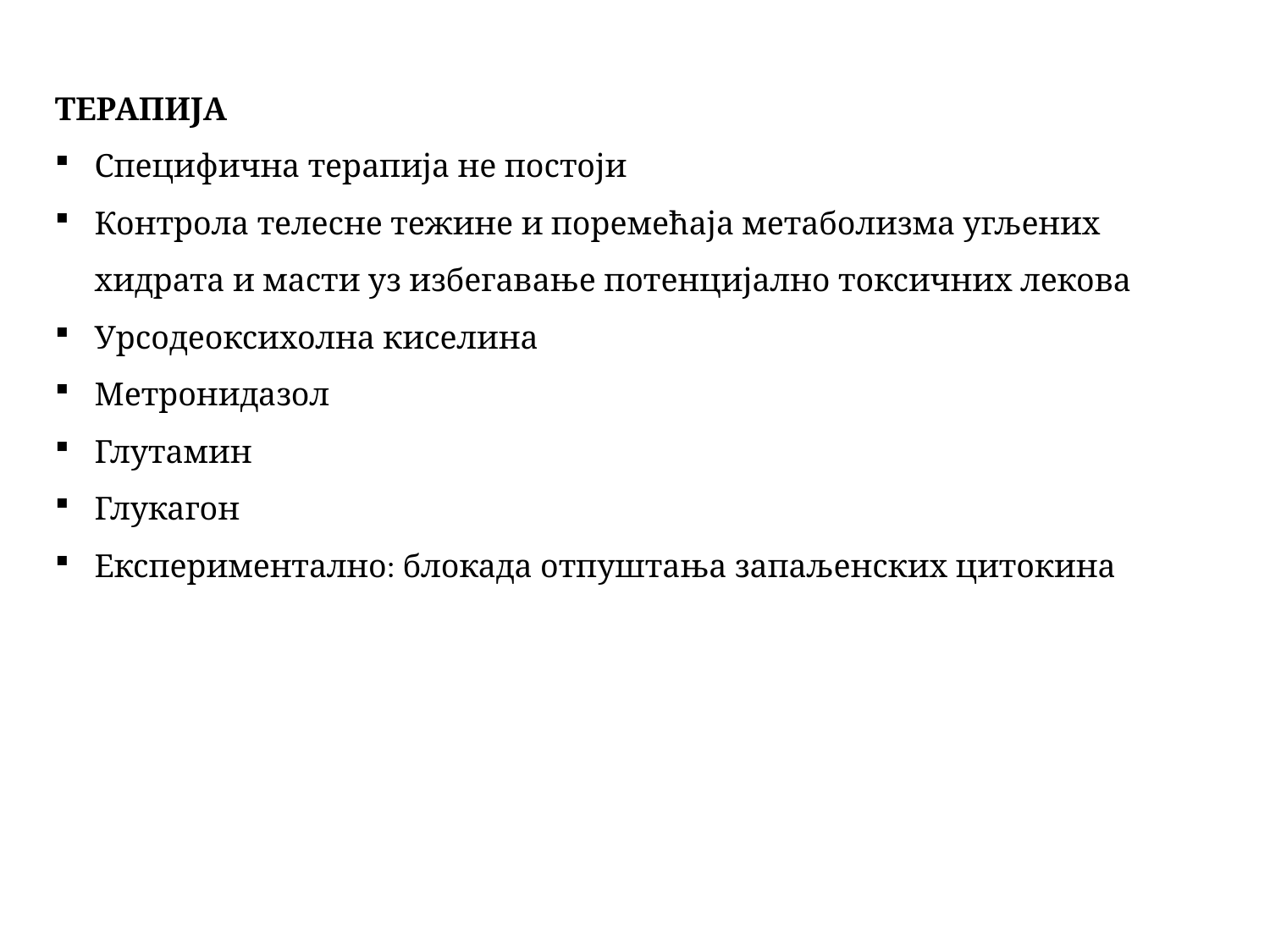

ТЕРАПИЈА
Специфична терапија не постоји
Контрола телесне тежине и поремећаја метаболизма угљених хидрата и масти уз избегавање потенцијално токсичних лекова
Урсодеоксихолна киселина
Метронидазол
Глутамин
Глукагон
Експериментално: блокада отпуштања запаљенских цитокина